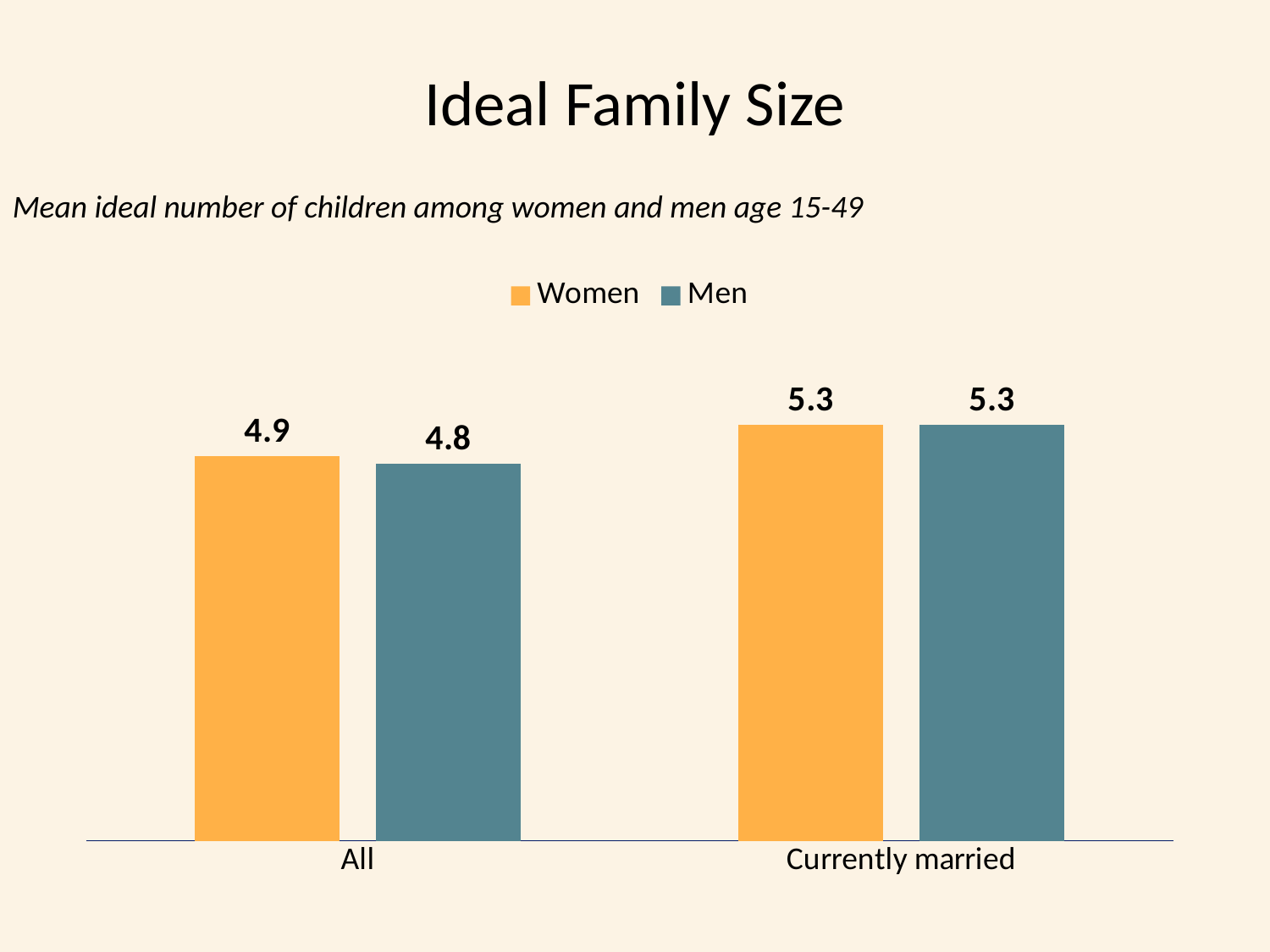

# Ideal Family Size
Mean ideal number of children among women and men age 15-49

### Chart

| Category | Women | Men |
|---|---|---|
| All | 4.9 | 4.8 |
| Currently married | 5.3 | 5.3 |